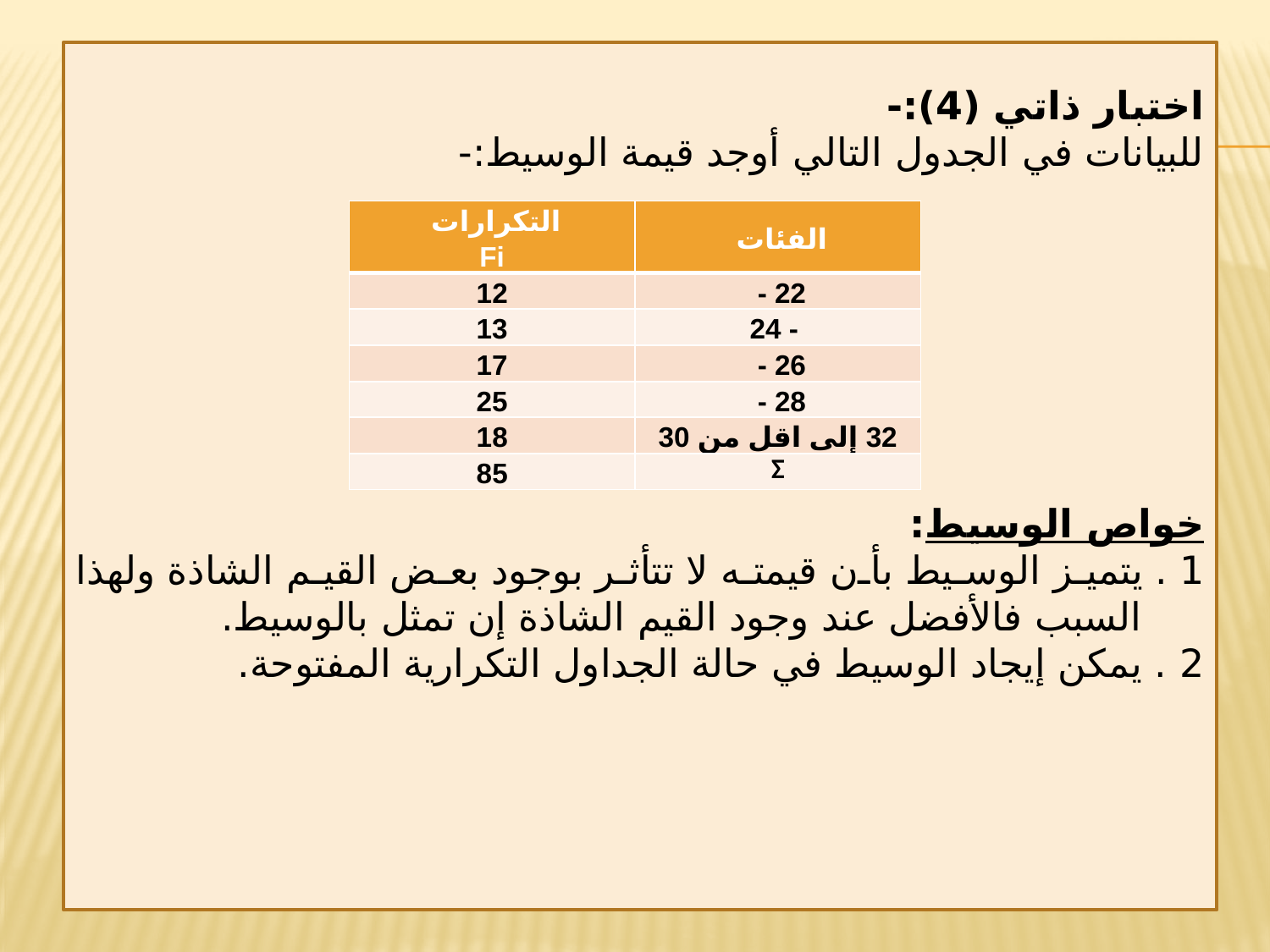

اختبار ذاتي (4):-
للبيانات في الجدول التالي أوجد قيمة الوسيط:-

خواص الوسيط:
1 . يتميز الوسيط بأن قيمته لا تتأثر بوجود بعض القيم الشاذة ولهذا السبب فالأفضل عند وجود القيم الشاذة إن تمثل بالوسيط.
2 . يمكن إيجاد الوسيط في حالة الجداول التكرارية المفتوحة.

| التكرارات Fi | الفئات |
| --- | --- |
| 12 | 22 - |
| 13 | 24 - |
| 17 | 26 - |
| 25 | 28 - |
| 18 | 32 إلى اقل من 30 |
| 85 | Σ |